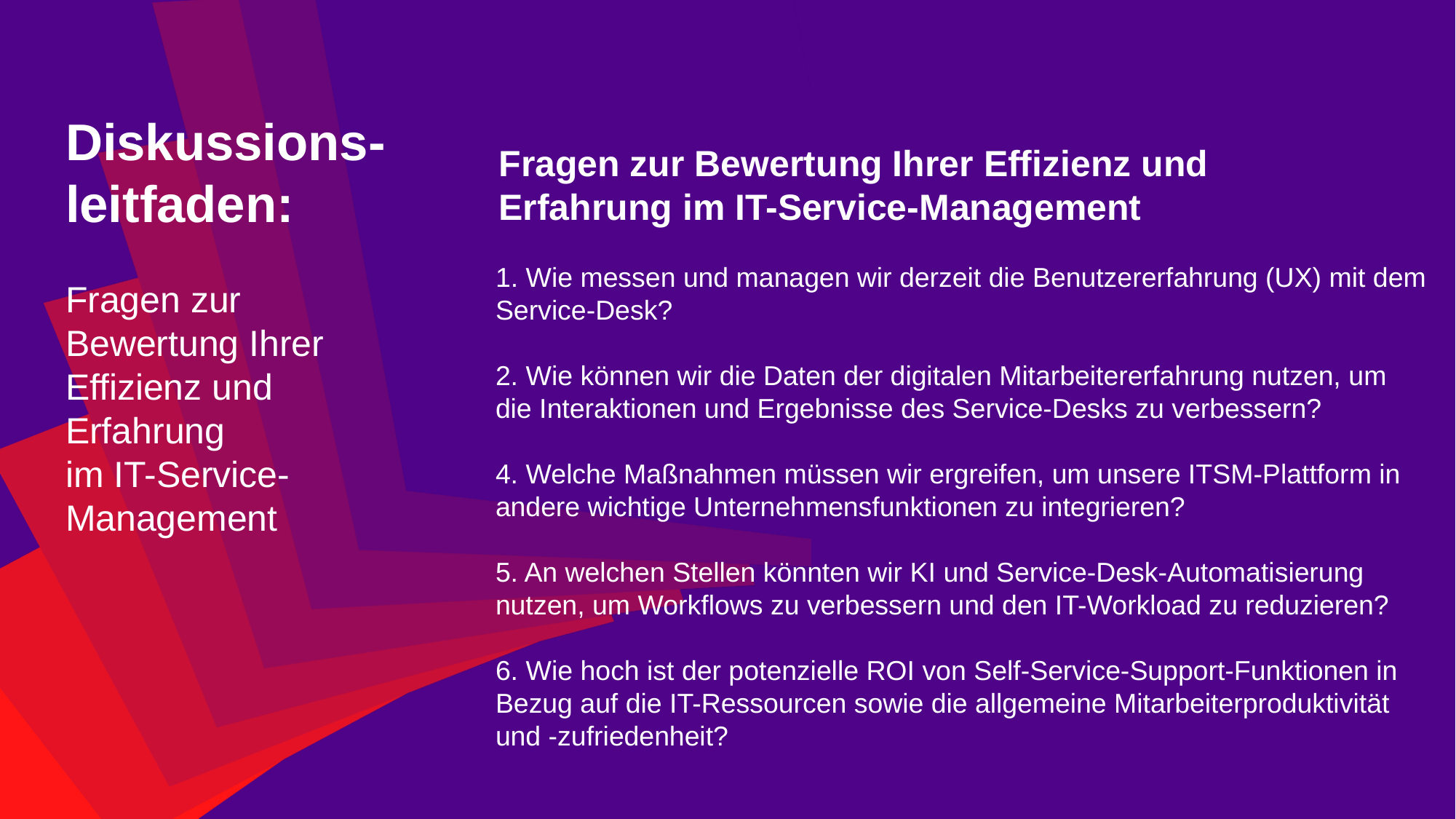

Diskussions-
leitfaden:

Fragen zur
Bewertung Ihrer
Effizienz und Erfahrung
im IT-Service-Management
Fragen zur Bewertung Ihrer Effizienz und Erfahrung im IT-Service-Management
 Wie messen und managen wir derzeit die Benutzererfahrung (UX) mit dem Service-Desk?

2. Wie können wir die Daten der digitalen Mitarbeitererfahrung nutzen, um die Interaktionen und Ergebnisse des Service-Desks zu verbessern?

4. Welche Maßnahmen müssen wir ergreifen, um unsere ITSM-Plattform in andere wichtige Unternehmensfunktionen zu integrieren?

5. An welchen Stellen könnten wir KI und Service-Desk-Automatisierung nutzen, um Workflows zu verbessern und den IT-Workload zu reduzieren?

6. Wie hoch ist der potenzielle ROI von Self-Service-Support-Funktionen in Bezug auf die IT-Ressourcen sowie die allgemeine Mitarbeiterproduktivität und -zufriedenheit?